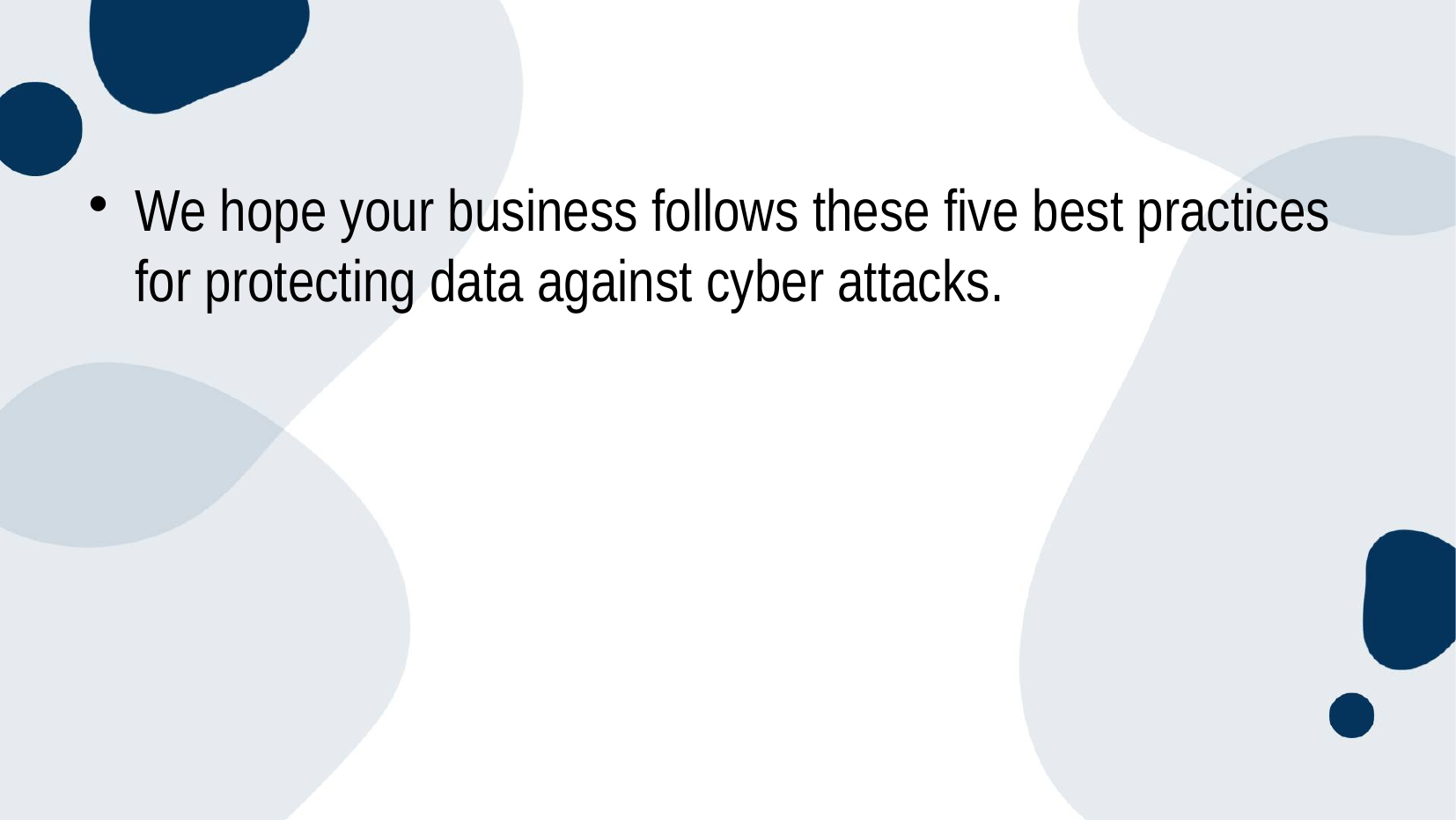

#
We hope your business follows these five best practices for protecting data against cyber attacks.